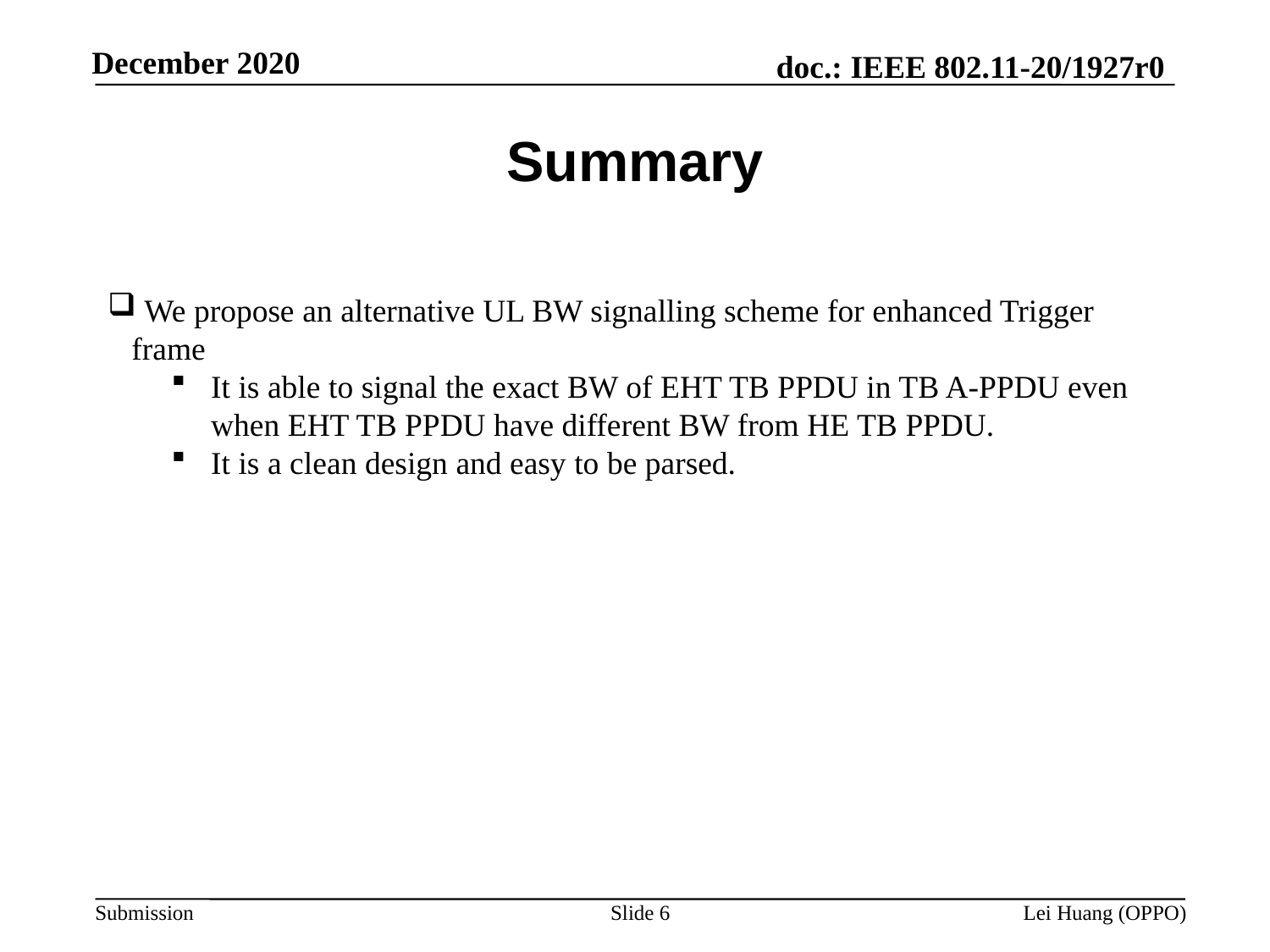

# Summary
 We propose an alternative UL BW signalling scheme for enhanced Trigger frame
It is able to signal the exact BW of EHT TB PPDU in TB A-PPDU even when EHT TB PPDU have different BW from HE TB PPDU.
It is a clean design and easy to be parsed.
Slide 6
Lei Huang (OPPO)